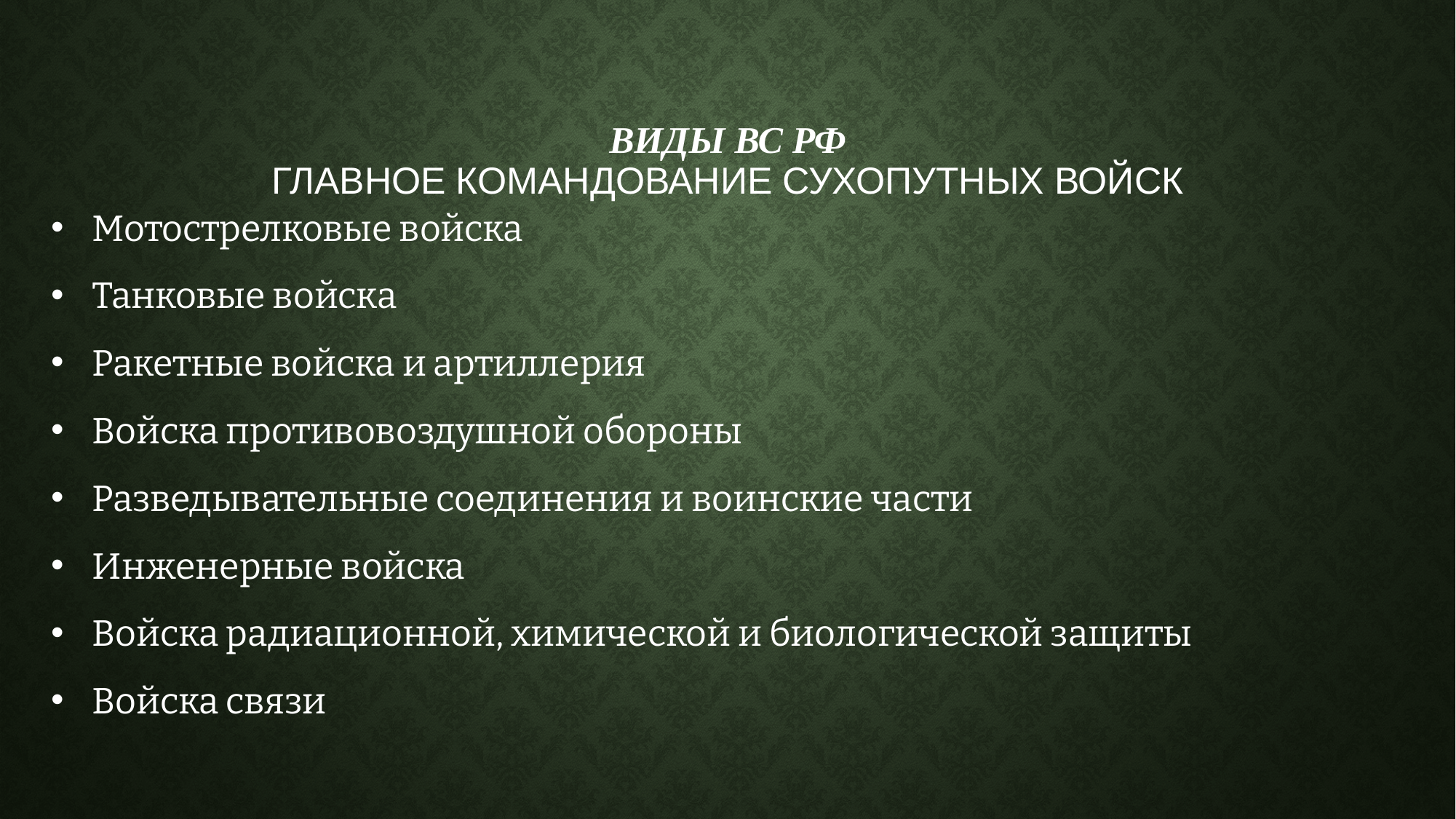

# Виды ВС РФ Главное командование Сухопутных войск
Мотострелковые войска
Танковые войска
Ракетные войска и артиллерия
Войска противовоздушной обороны
Разведывательные соединения и воинские части
Инженерные войска
Войска радиационной, химической и биологической защиты
Войска связи